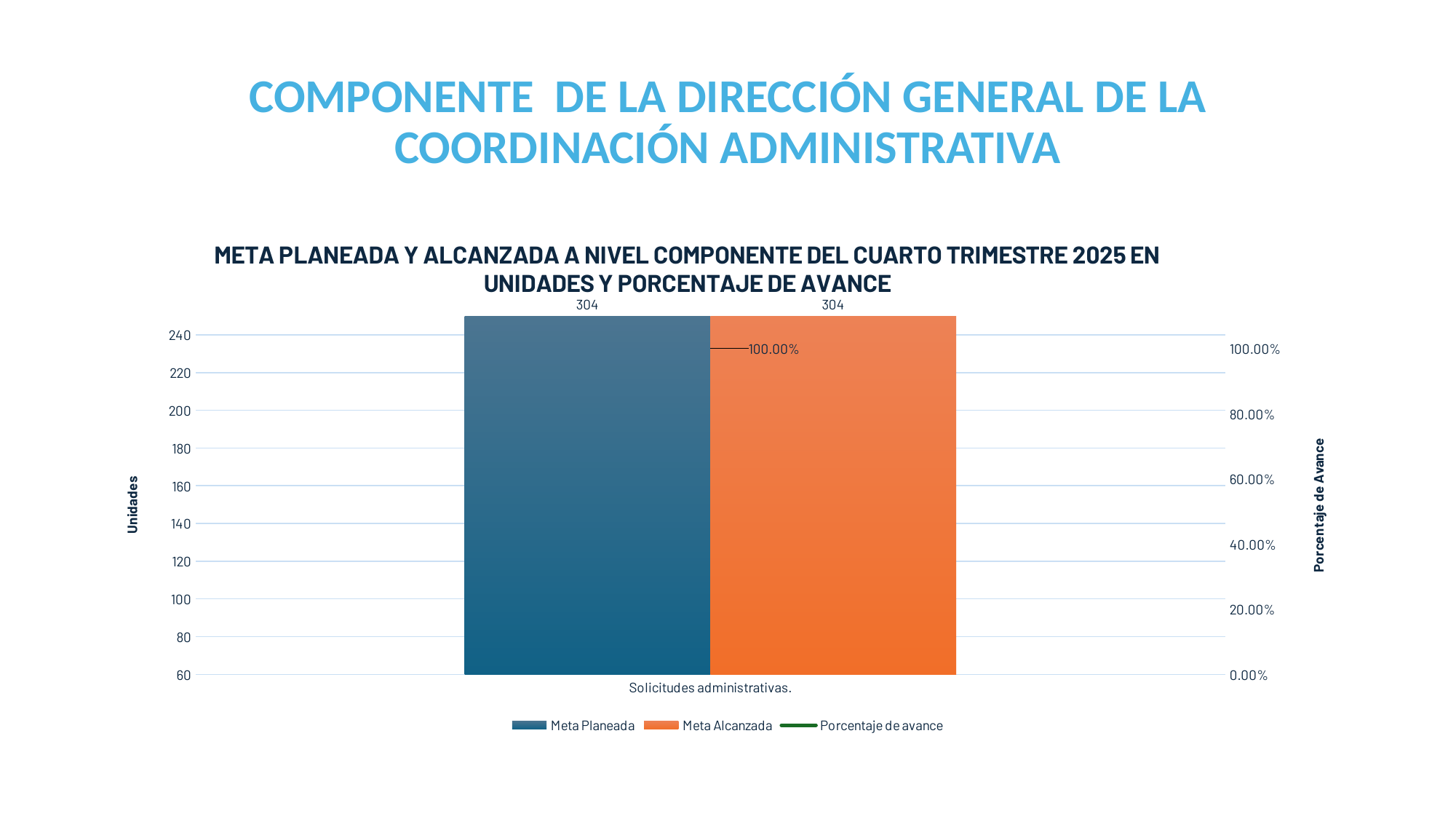

# COMPONENTE  DE LA DIRECCIÓN GENERAL DE LA COORDINACIÓN ADMINISTRATIVA

### Chart: META PLANEADA Y ALCANZADA A NIVEL COMPONENTE DEL CUARTO TRIMESTRE 2025 EN UNIDADES Y PORCENTAJE DE AVANCE

| Category | Meta Planeada | Meta Alcanzada |  |
|---|---|---|---|
| Solicitudes administrativas. | 304.0 | 304.0 | 1.0 |